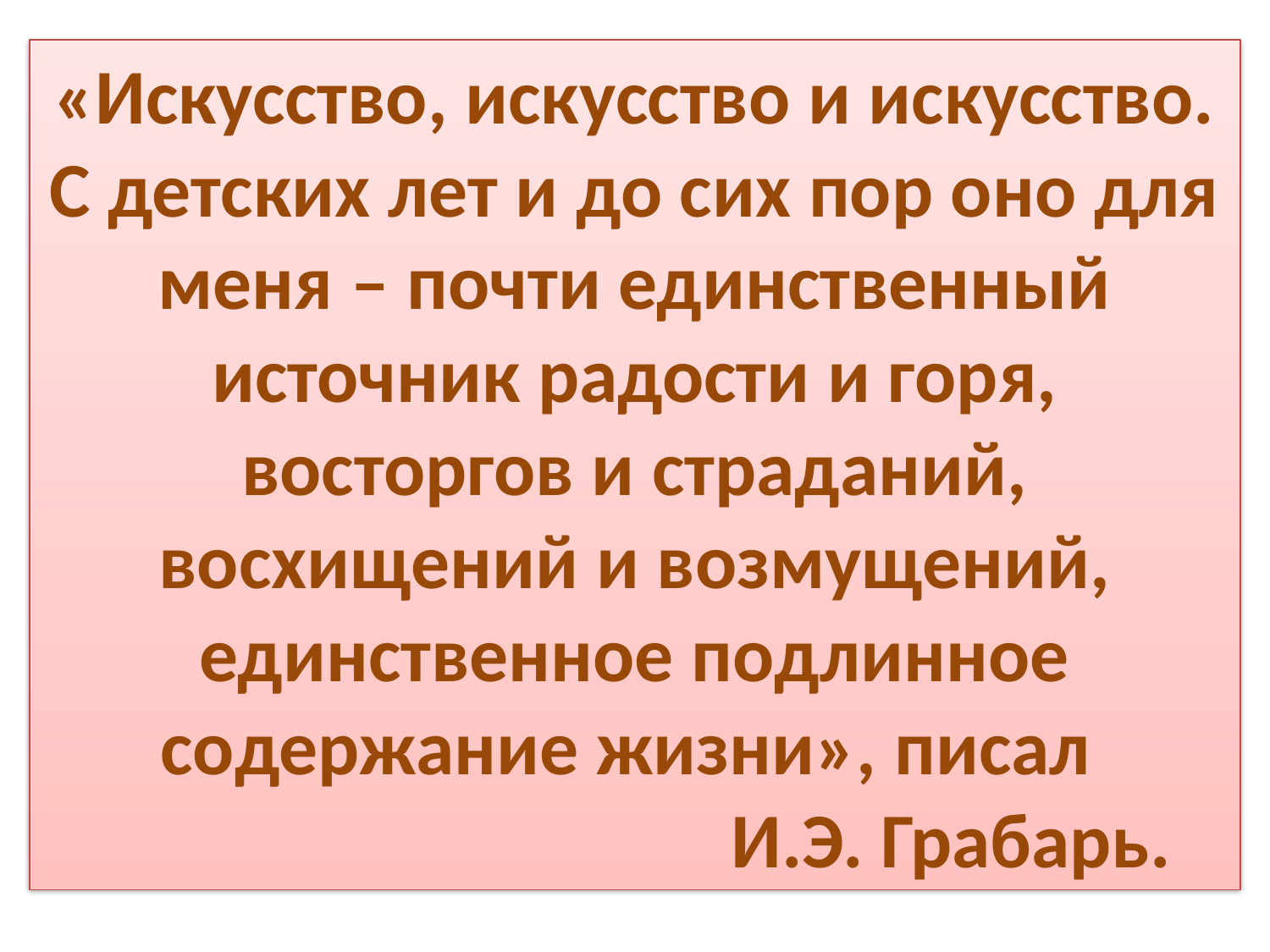

«Искусство, искусство и искусство. С детских лет и до сих пор оно для меня – почти единственный источник радости и горя, восторгов и страданий, восхищений и возмущений, единственное подлинное содержание жизни», писал
                                    И.Э. Грабарь.